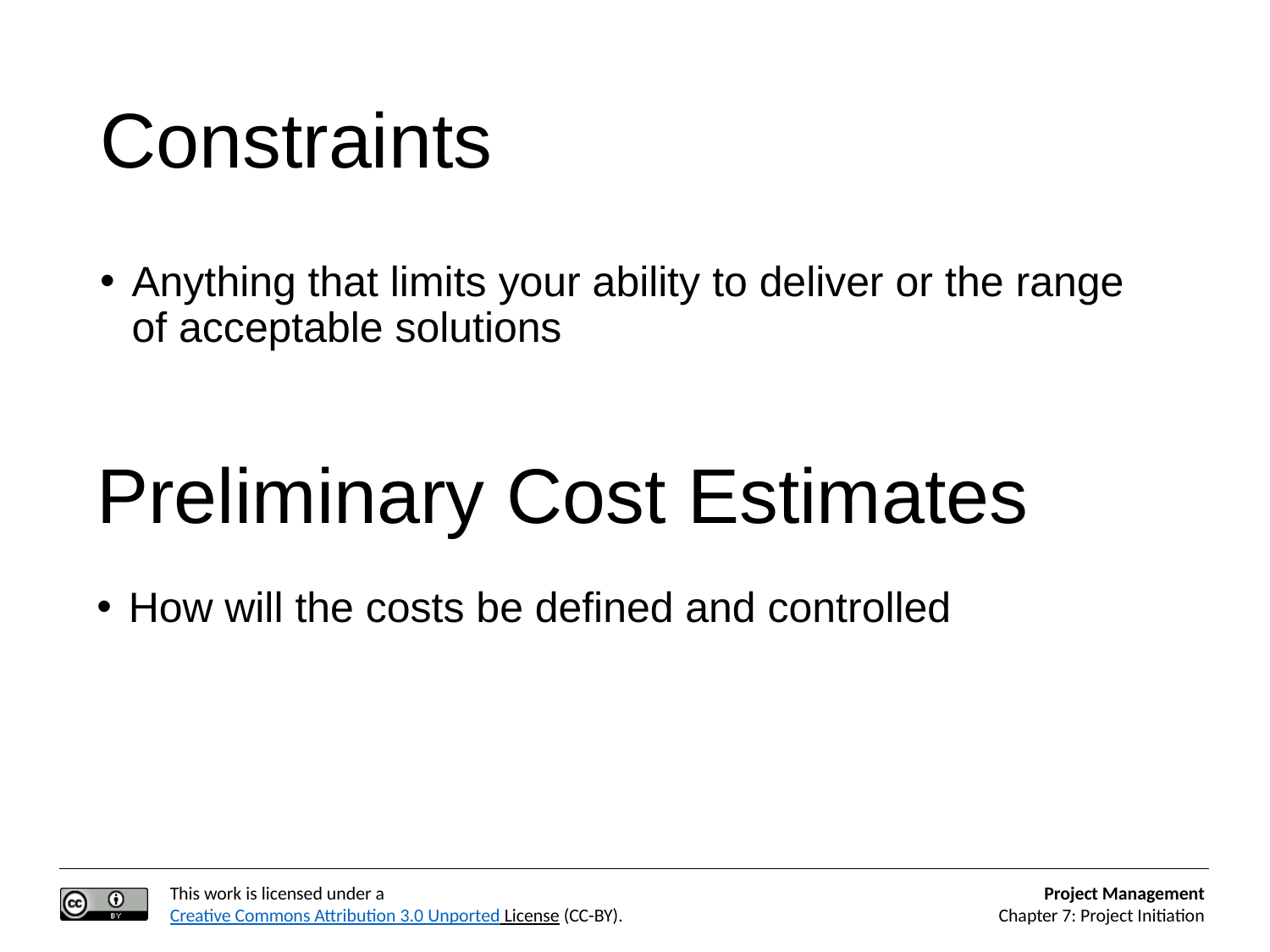

# Constraints
Anything that limits your ability to deliver or the range of acceptable solutions
Preliminary Cost Estimates
How will the costs be defined and controlled